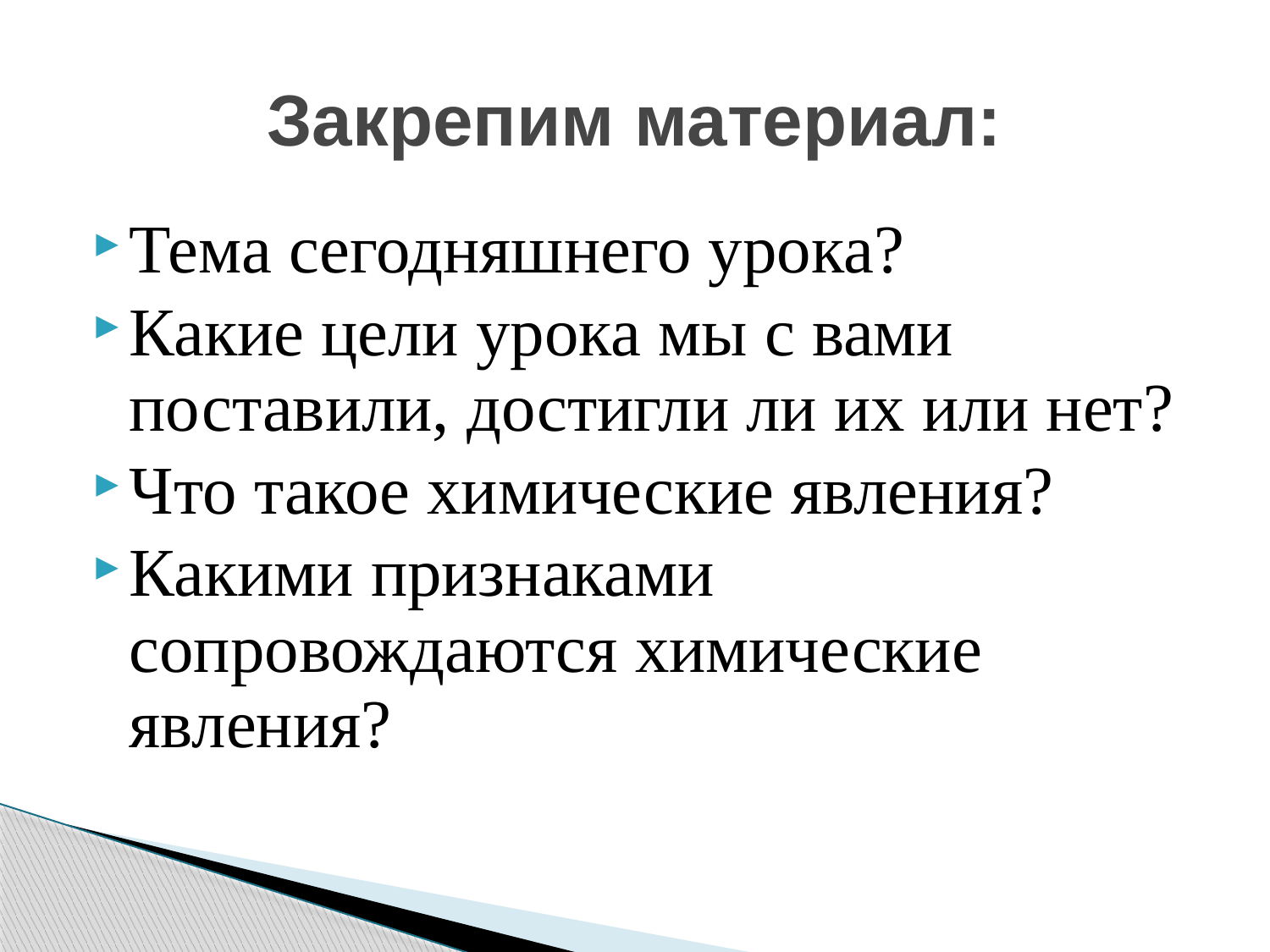

# Закрепим материал:
Тема сегодняшнего урока?
Какие цели урока мы с вами поставили, достигли ли их или нет?
Что такое химические явления?
Какими признаками сопровождаются химические явления?